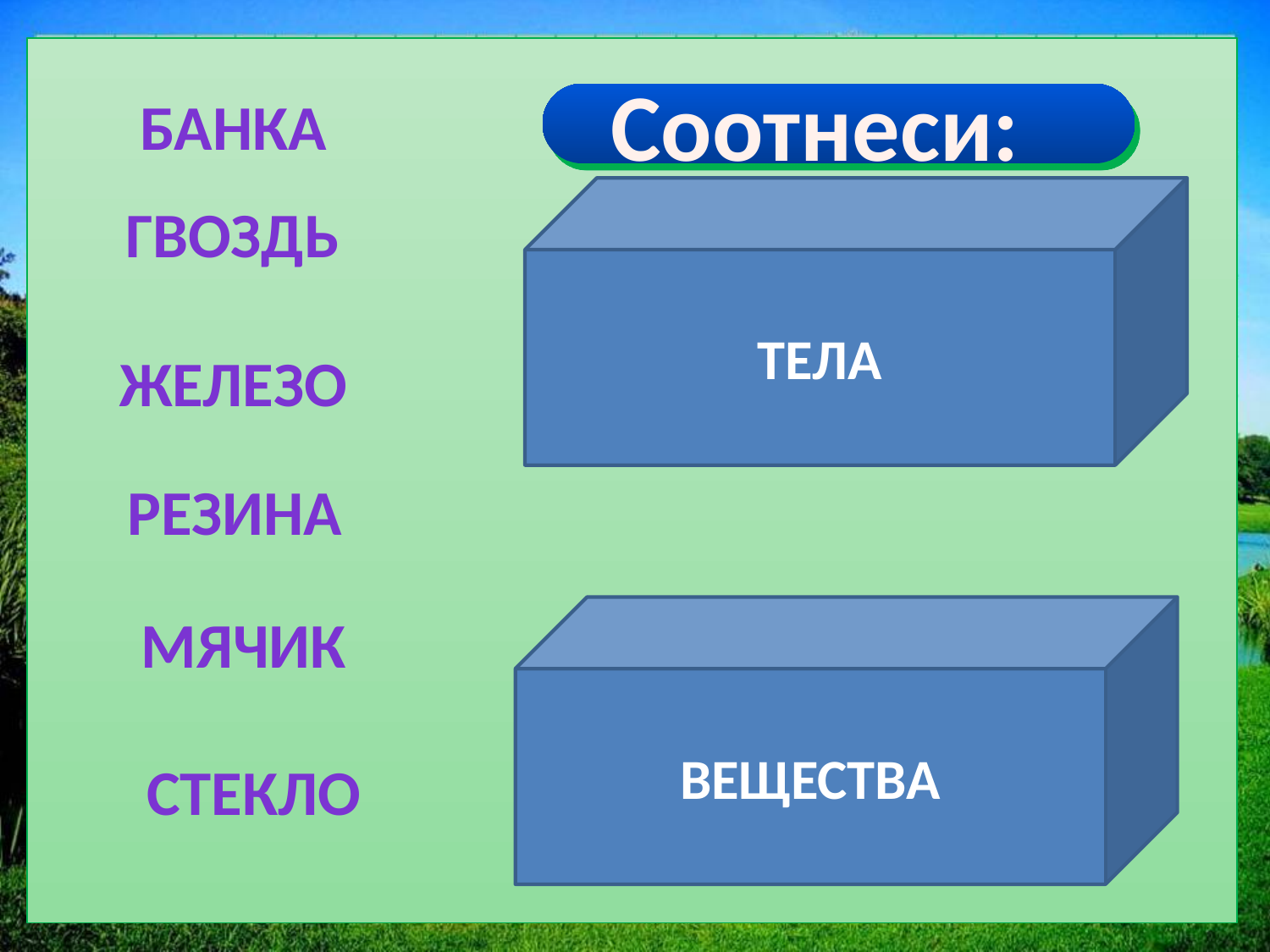

Соотнеси:
БАНКА

ТЕЛА
ГВОЗДЬ
ЖЕЛЕЗО
РЕЗИНА
ВЕЩЕСТВА
МЯЧИК
СТЕКЛО